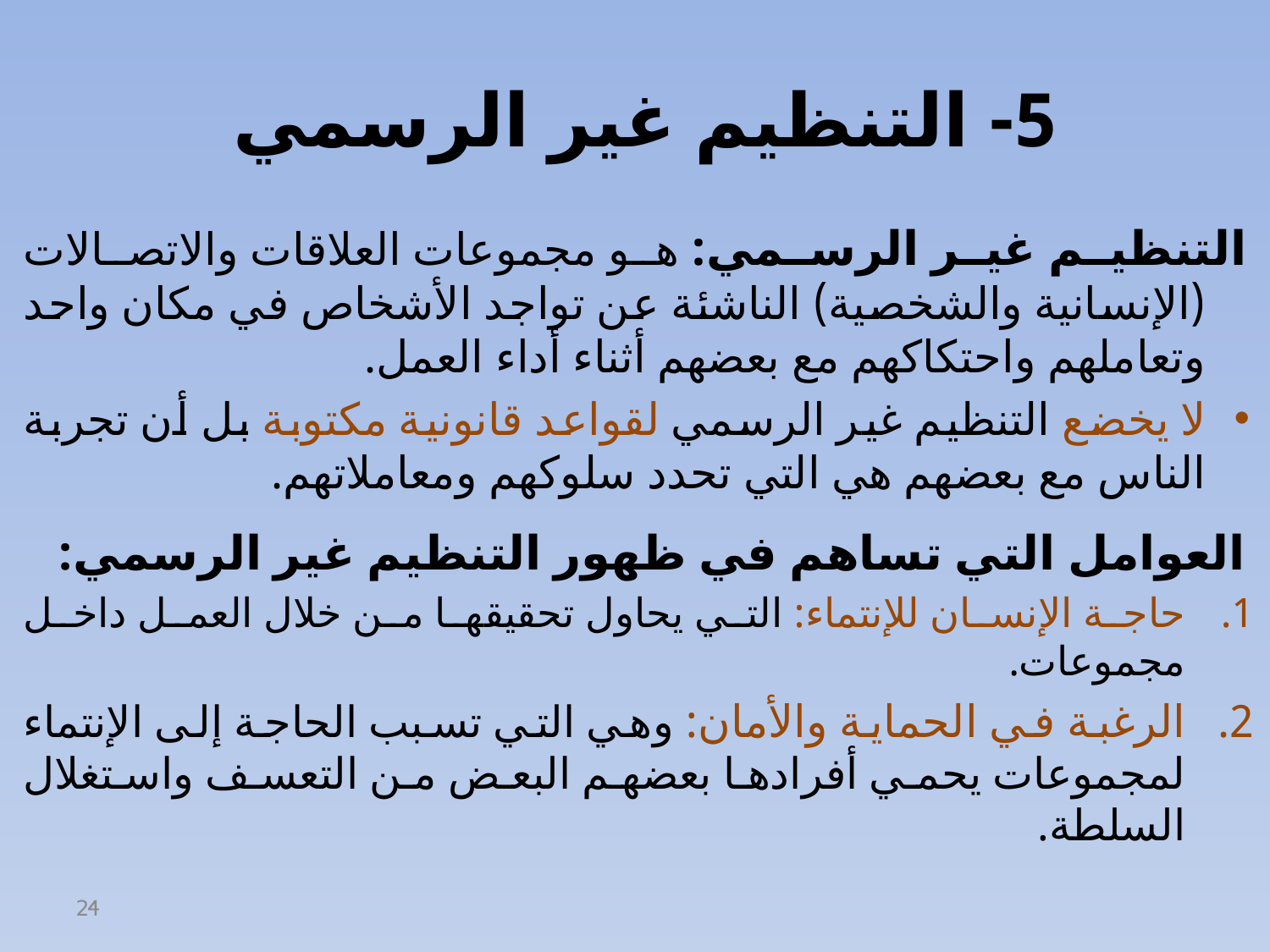

# 5- التنظيم غير الرسمي
التنظيم غير الرسمي: هو مجموعات العلاقات والاتصالات (الإنسانية والشخصية) الناشئة عن تواجد الأشخاص في مكان واحد وتعاملهم واحتكاكهم مع بعضهم أثناء أداء العمل.
لا يخضع التنظيم غير الرسمي لقواعد قانونية مكتوبة بل أن تجربة الناس مع بعضهم هي التي تحدد سلوكهم ومعاملاتهم.

العوامل التي تساهم في ظهور التنظيم غير الرسمي:
حاجة الإنسان للإنتماء: التي يحاول تحقيقها من خلال العمل داخل مجموعات.
الرغبة في الحماية والأمان: وهي التي تسبب الحاجة إلى الإنتماء لمجموعات يحمي أفرادها بعضهم البعض من التعسف واستغلال السلطة.
24